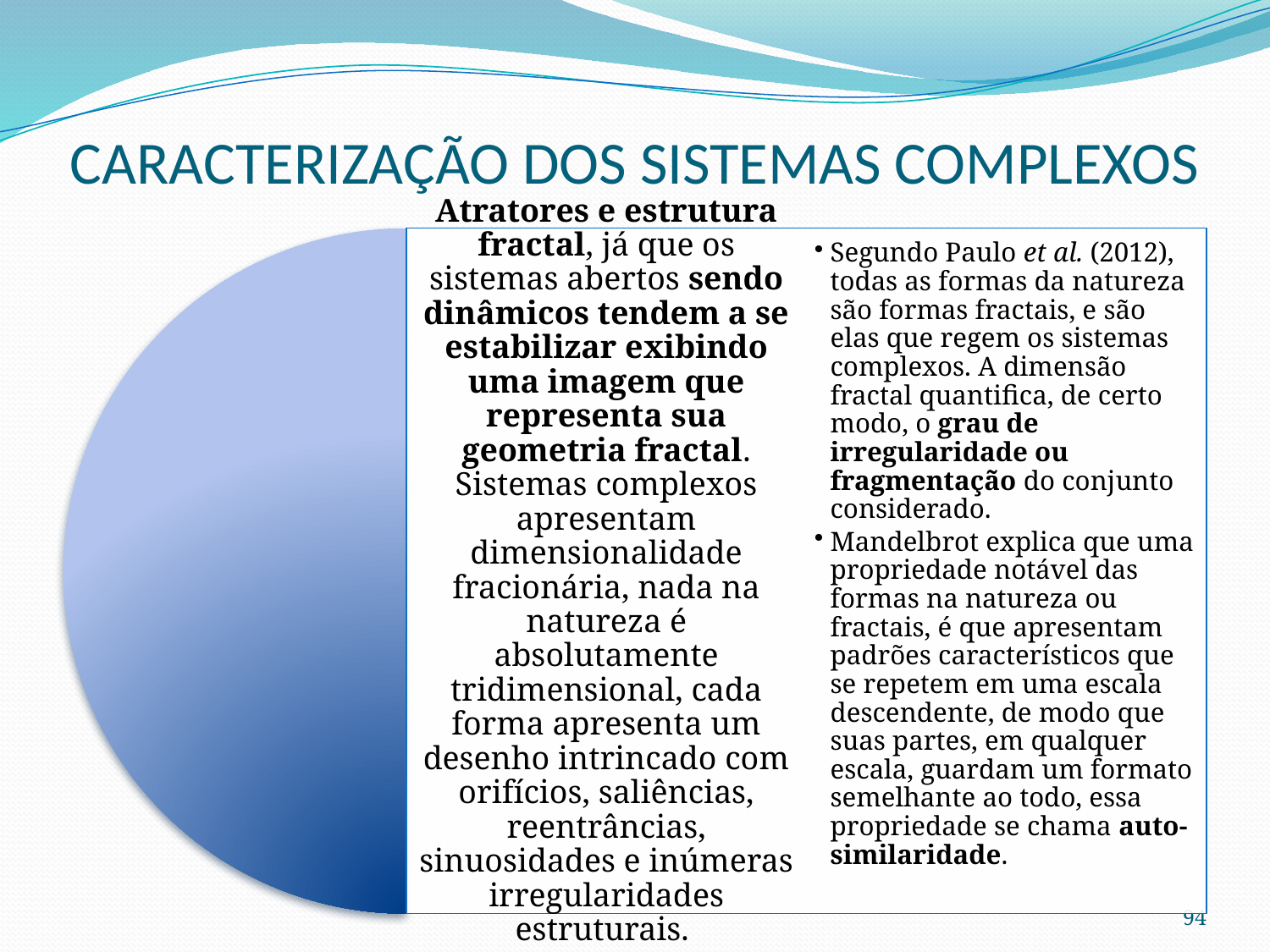

CARACTERIZAÇÃO DOS SISTEMAS COMPLEXOS
Atratores e estrutura fractal, já que os sistemas abertos sendo dinâmicos tendem a se estabilizar exibindo uma imagem que representa sua geometria fractal. Sistemas complexos apresentam dimensionalidade fracionária, nada na natureza é absolutamente tridimensional, cada forma apresenta um desenho intrincado com orifícios, saliências, reentrâncias, sinuosidades e inúmeras irregularidades estruturais.
Segundo Paulo et al. (2012), todas as formas da natureza são formas fractais, e são elas que regem os sistemas complexos. A dimensão fractal quantifica, de certo modo, o grau de irregularidade ou fragmentação do conjunto considerado.
Mandelbrot explica que uma propriedade notável das formas na natureza ou fractais, é que apresentam padrões característicos que se repetem em uma escala descendente, de modo que suas partes, em qualquer escala, guardam um formato semelhante ao todo, essa propriedade se chama auto-similaridade.

94